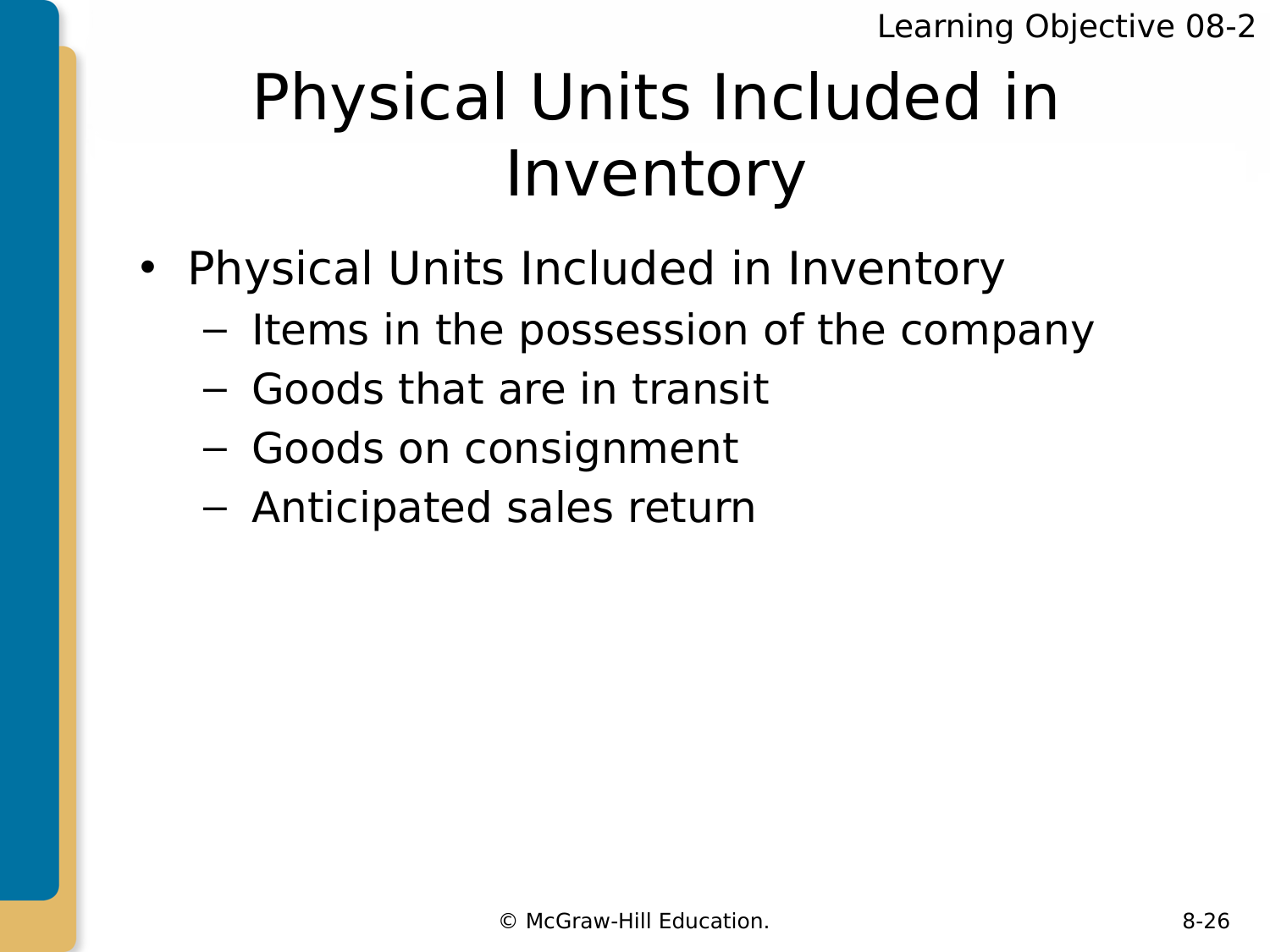

Learning Objective 08-2
# Physical Units Included in Inventory
Physical Units Included in Inventory
Items in the possession of the company
Goods that are in transit
Goods on consignment
Anticipated sales return